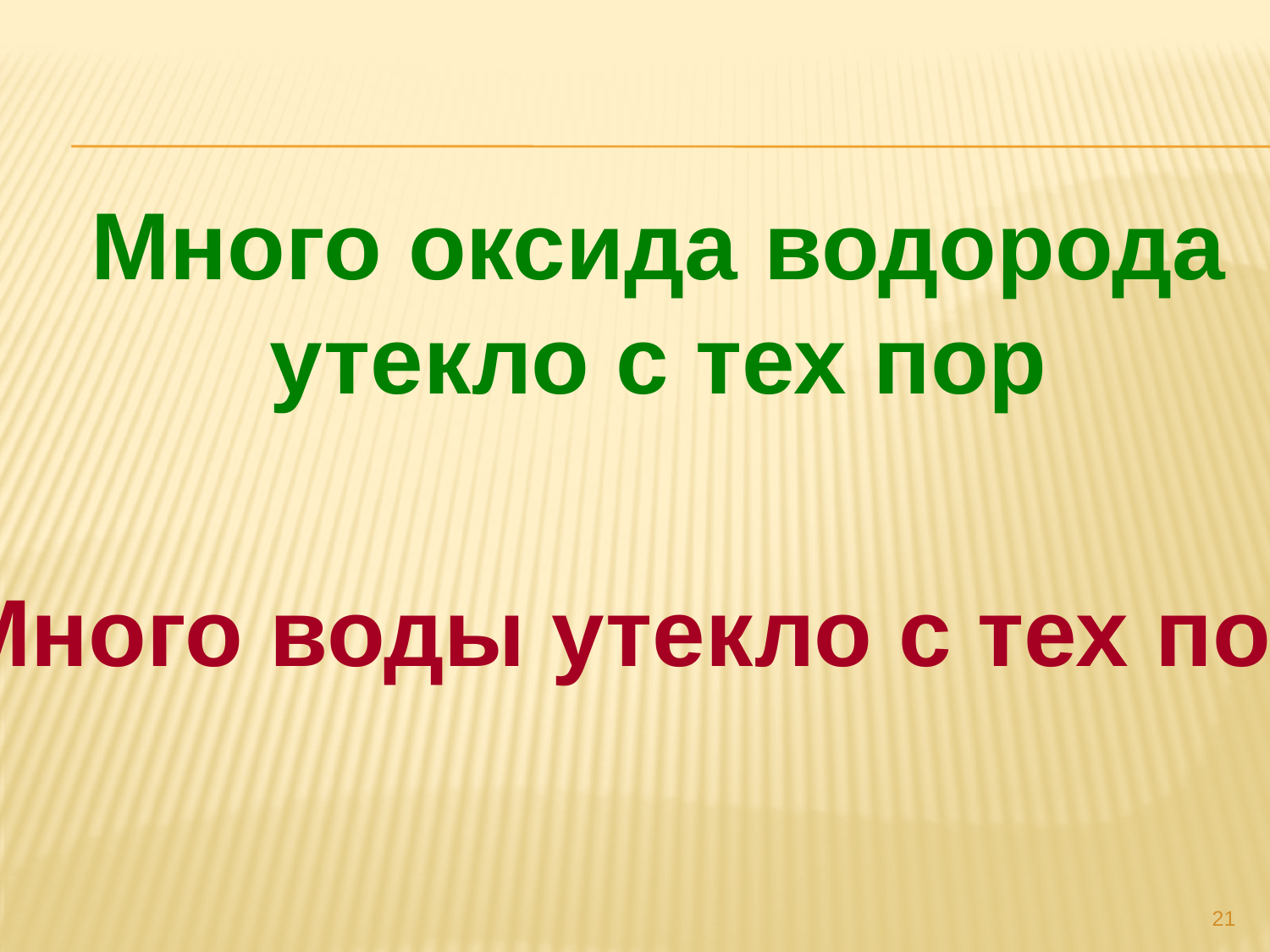

Много оксида водорода
утекло с тех пор
Много воды утекло с тех пор
21